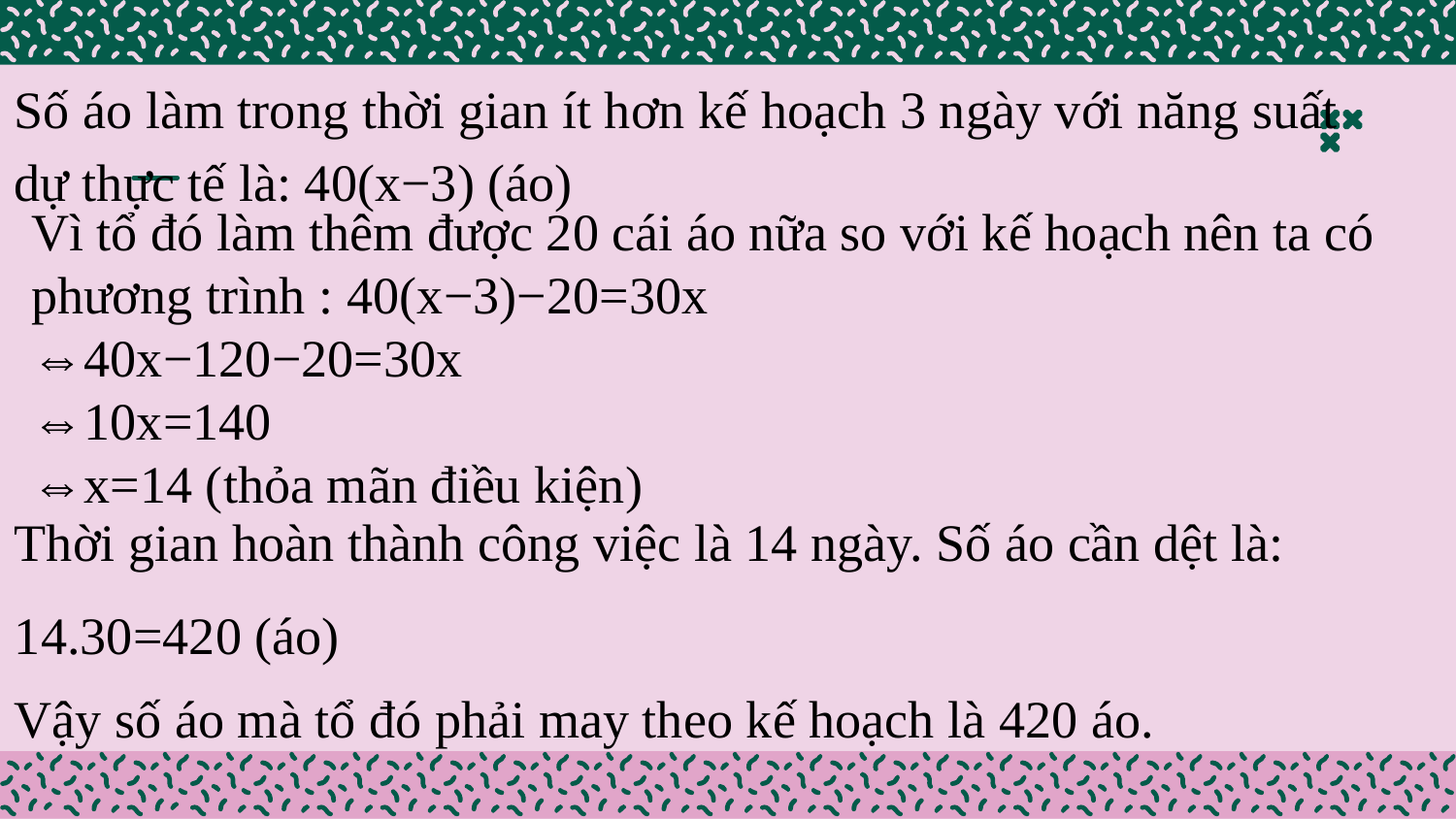

Số áo làm trong thời gian ít hơn kế hoạch 3 ngày với năng suất dự thực tế là: 40(x−3) (áo)
Vì tổ đó làm thêm được 20 cái áo nữa so với kế hoạch nên ta có phương trình : 40(x−3)−20=30x
⇔40x−120−20=30x
⇔10x=140
⇔x=14 (thỏa mãn điều kiện)

Thời gian hoàn thành công việc là 14 ngày. Số áo cần dệt là:
14.30=420 (áo)
Vậy số áo mà tổ đó phải may theo kế hoạch là 420 áo.